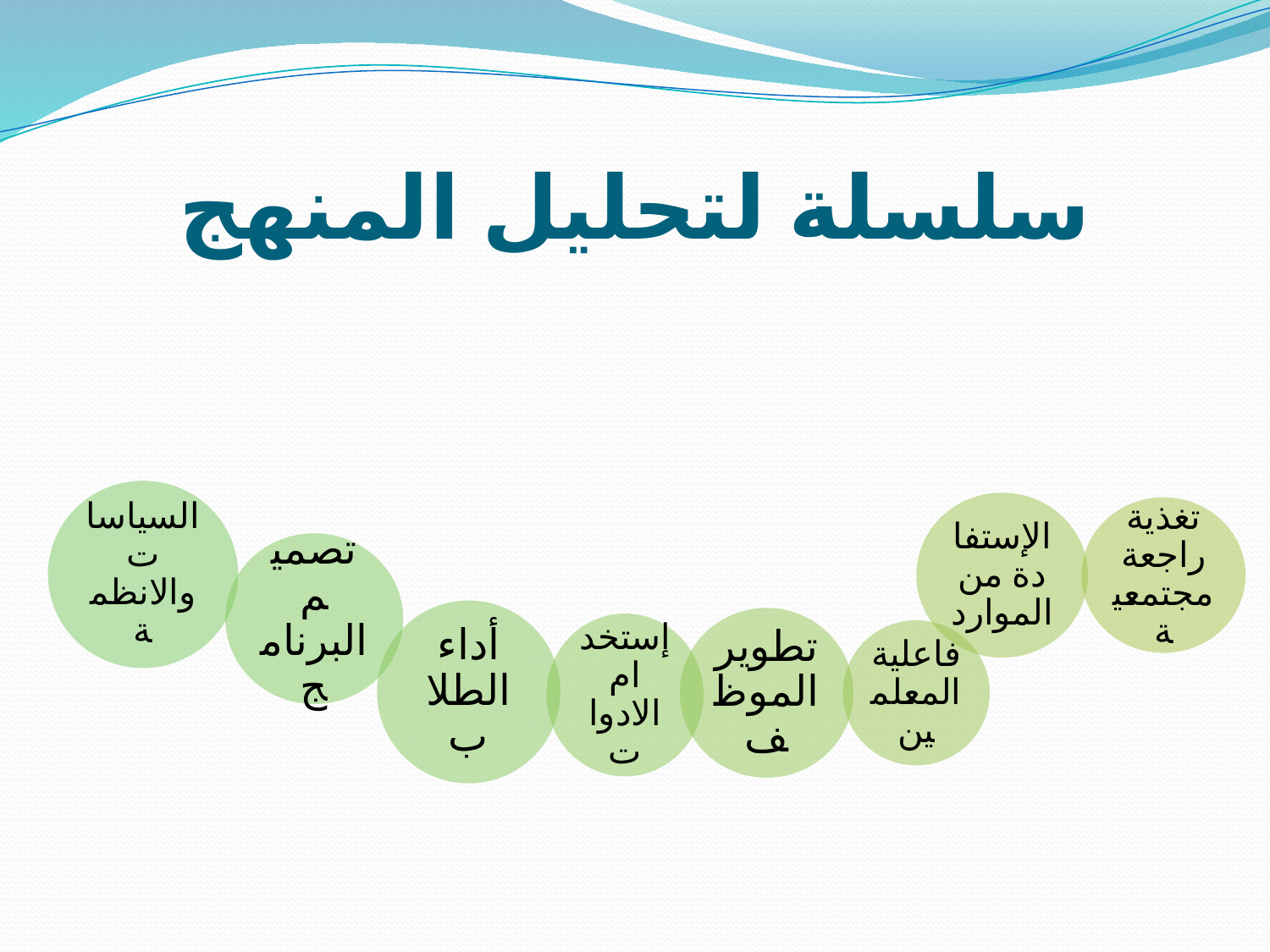

# سلسلة لتحليل المنهج
السياسات والانظمة
تصميم البرنامج
أداء الطلاب
إستخدام الادوات
تطوير الموظف
فاعلية المعلمين
الإستفادة من الموارد
تغذية راجعة مجتمعية